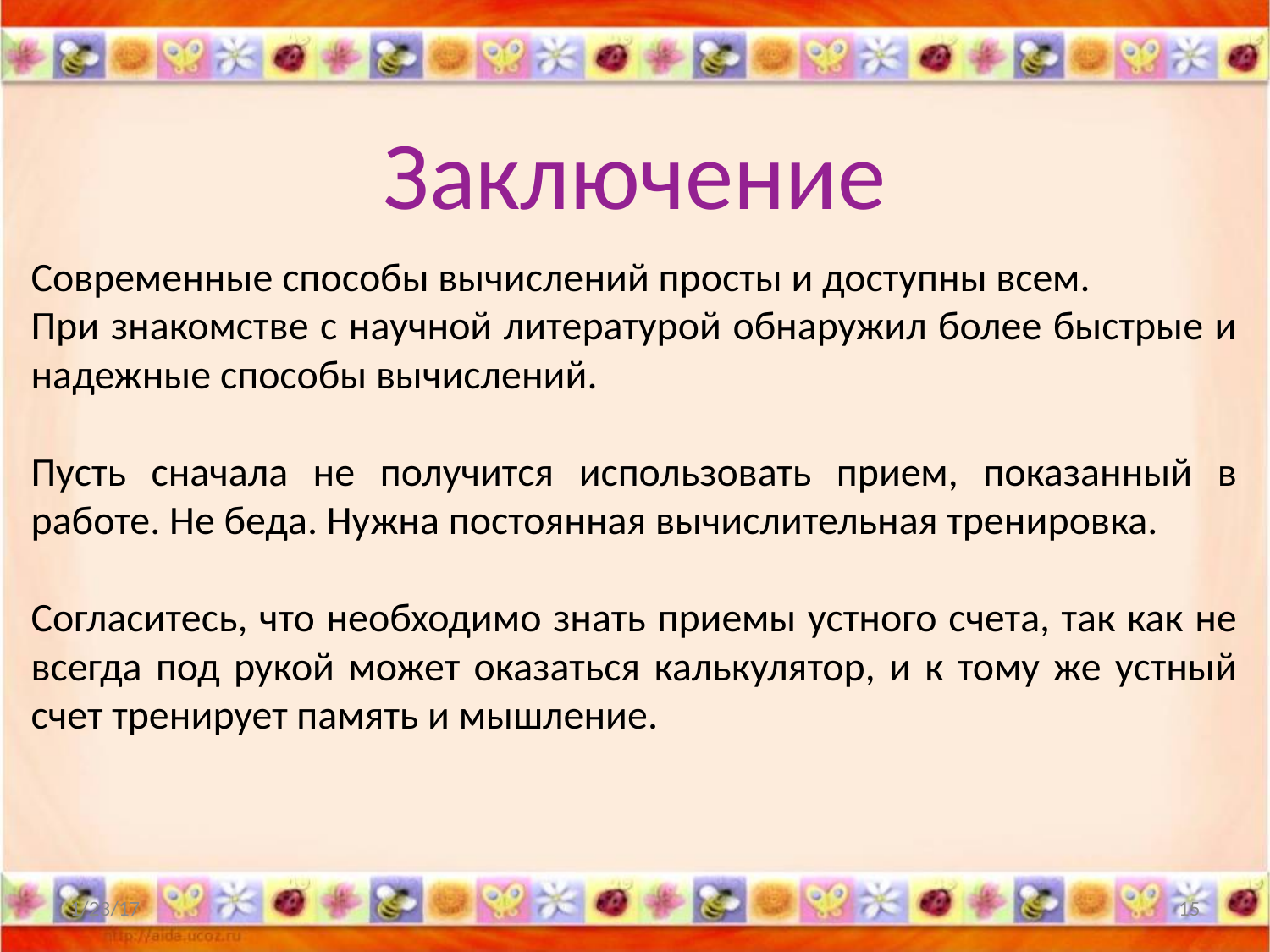

Заключение
Современные способы вычислений просты и доступны всем.
При знакомстве с научной литературой обнаружил более быстрые и надежные способы вычислений.

Пусть сначала не получится использовать прием, показанный в работе. Не беда. Нужна постоянная вычислительная тренировка.

Согласитесь, что необходимо знать приемы устного счета, так как не всегда под рукой может оказаться калькулятор, и к тому же устный счет тренирует память и мышление.
1/23/17
15